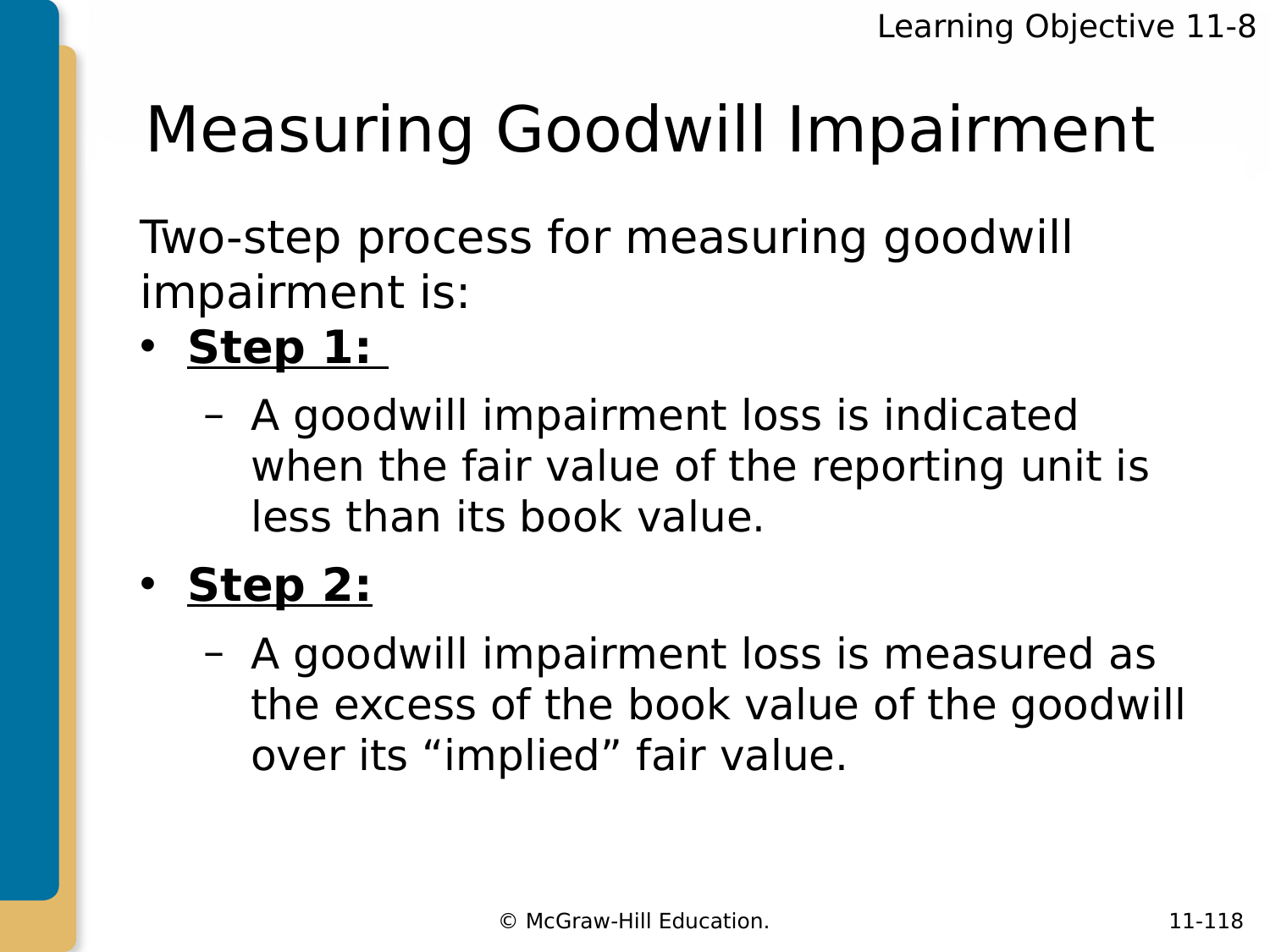

Learning Objective 11-8
# Measuring Goodwill Impairment
Two-step process for measuring goodwill impairment is:
Step 1:
A goodwill impairment loss is indicated when the fair value of the reporting unit is less than its book value.
Step 2:
A goodwill impairment loss is measured as the excess of the book value of the goodwill over its “implied” fair value.